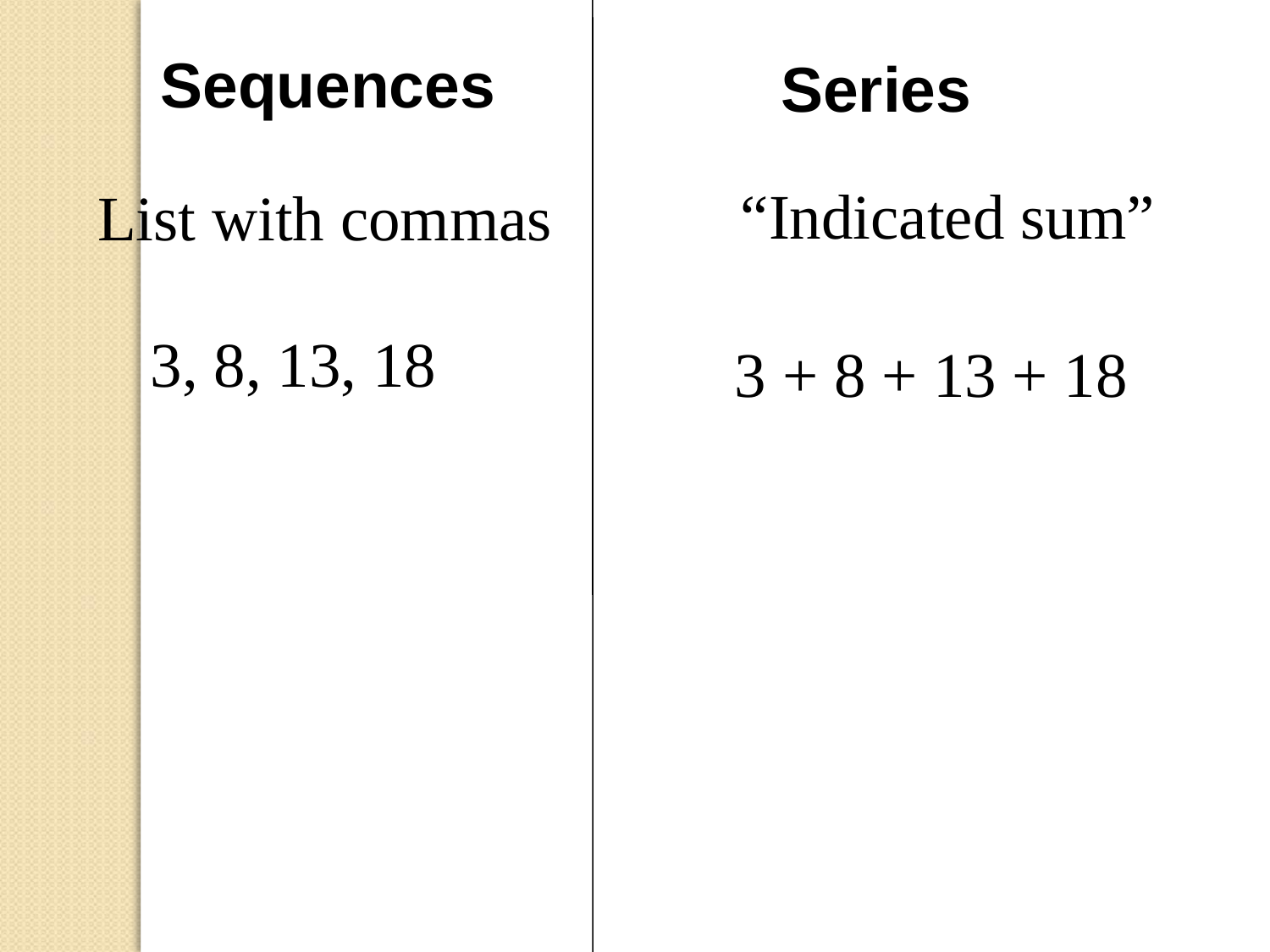

Sequences
Series
“Indicated sum”
List with commas
3, 8, 13, 18
3 + 8 + 13 + 18